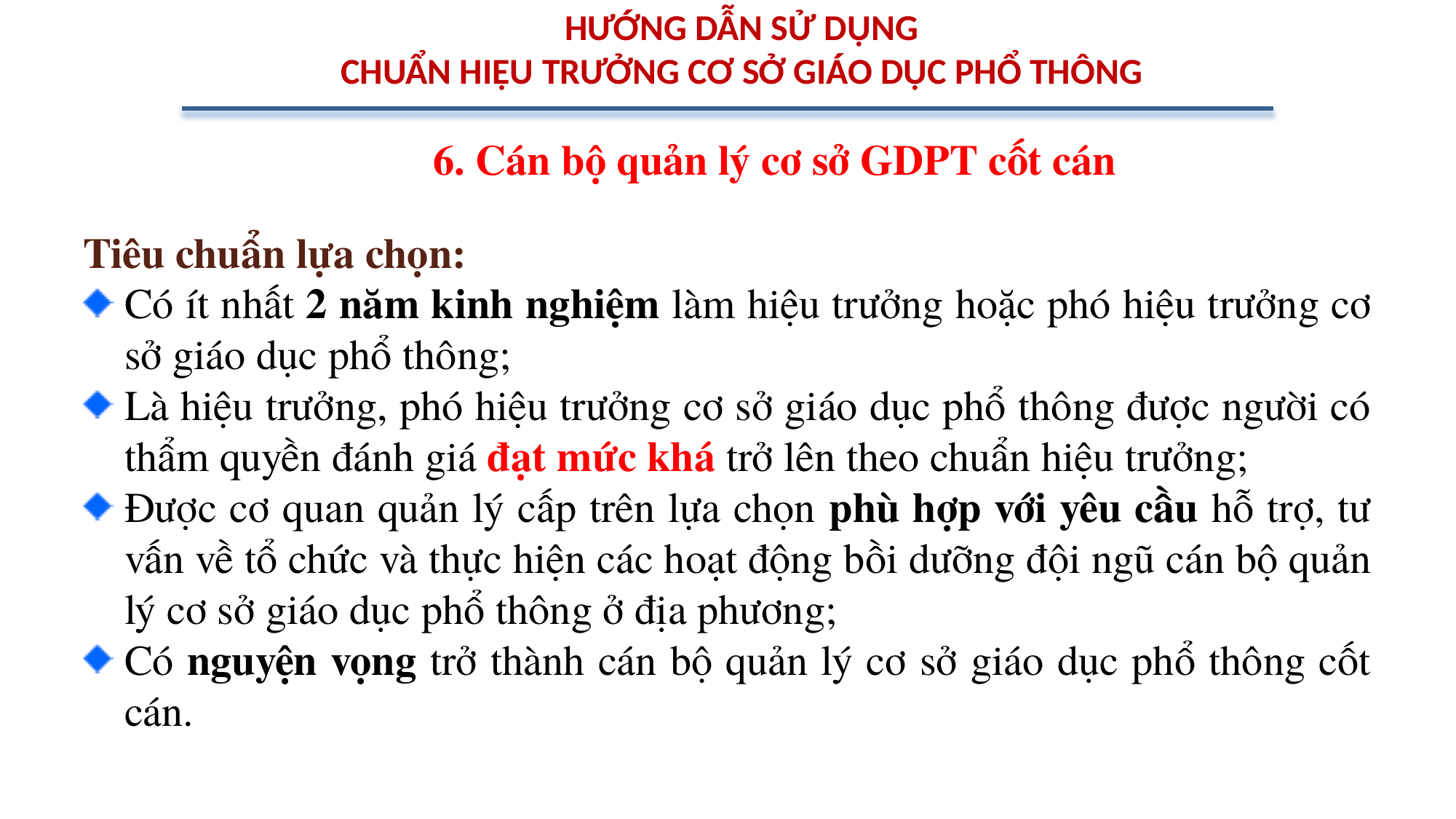

HƯỚNG DẪN SỬ DỤNG
CHUẨN HIỆU TRƯỞNG CƠ SỞ GIÁO DỤC PHỔ THÔNG
6. Cán bộ quản lý cơ sở GDPT cốt cán
Tiêu chuẩn lựa chọn:
Có ít nhất 2 năm kinh nghiệm làm hiệu trưởng hoặc phó hiệu trưởng cơ sở giáo dục phổ thông;
Là hiệu trưởng, phó hiệu trưởng cơ sở giáo dục phổ thông được người có thẩm quyền đánh giá đạt mức khá trở lên theo chuẩn hiệu trưởng;
Được cơ quan quản lý cấp trên lựa chọn phù hợp với yêu cầu hỗ trợ, tư vấn về tổ chức và thực hiện các hoạt động bồi dưỡng đội ngũ cán bộ quản lý cơ sở giáo dục phổ thông ở địa phương;
Có nguyện vọng trở thành cán bộ quản lý cơ sở giáo dục phổ thông cốt cán.